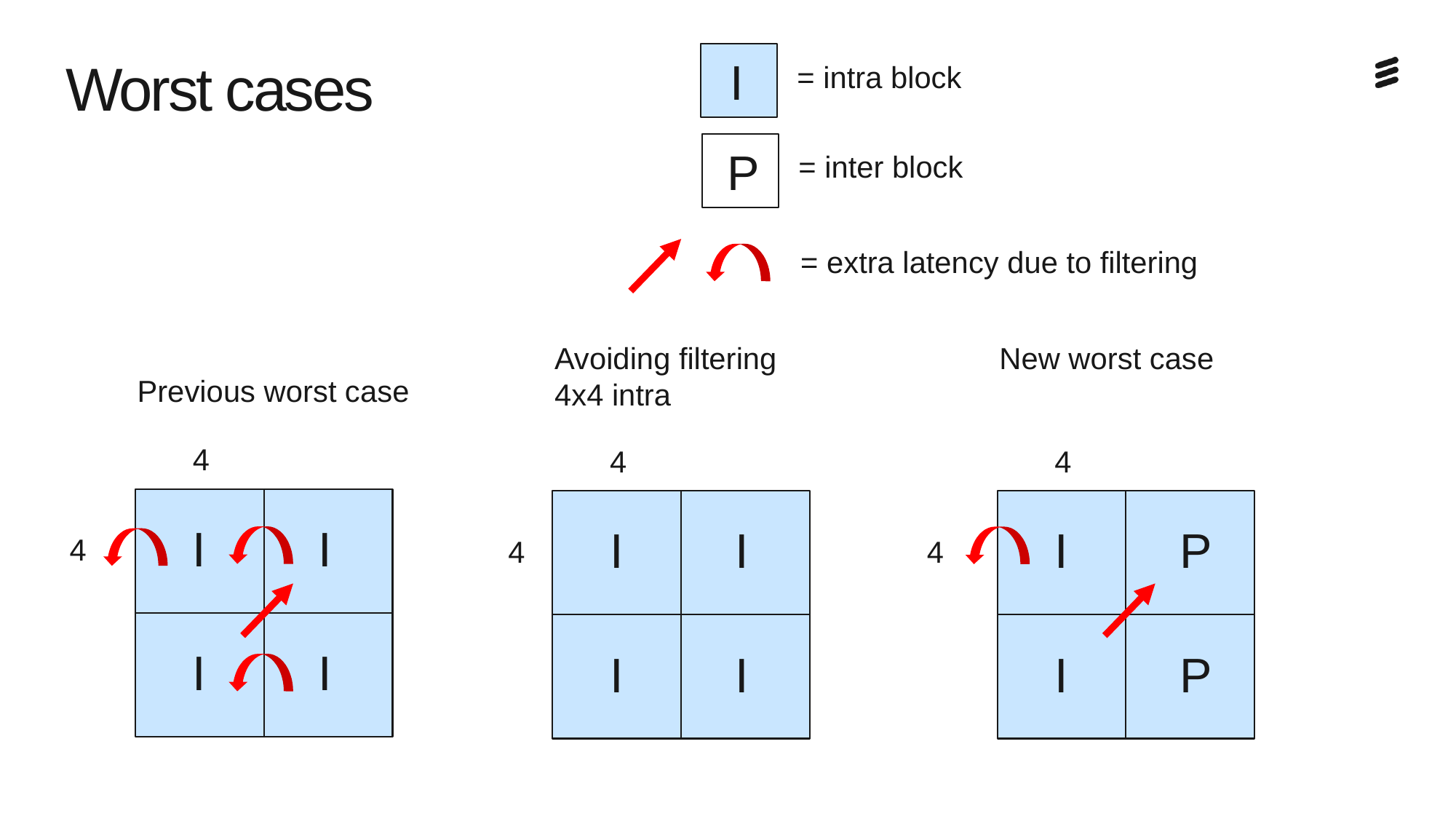

I
= intra block
# Worst cases

P
= inter block
= extra latency due to filtering

Avoiding filtering
4x4 intra
New worst case
Previous worst case
4
4
4

I
I
I
I
I
P
4

4
4

I
I
I
I
I
P